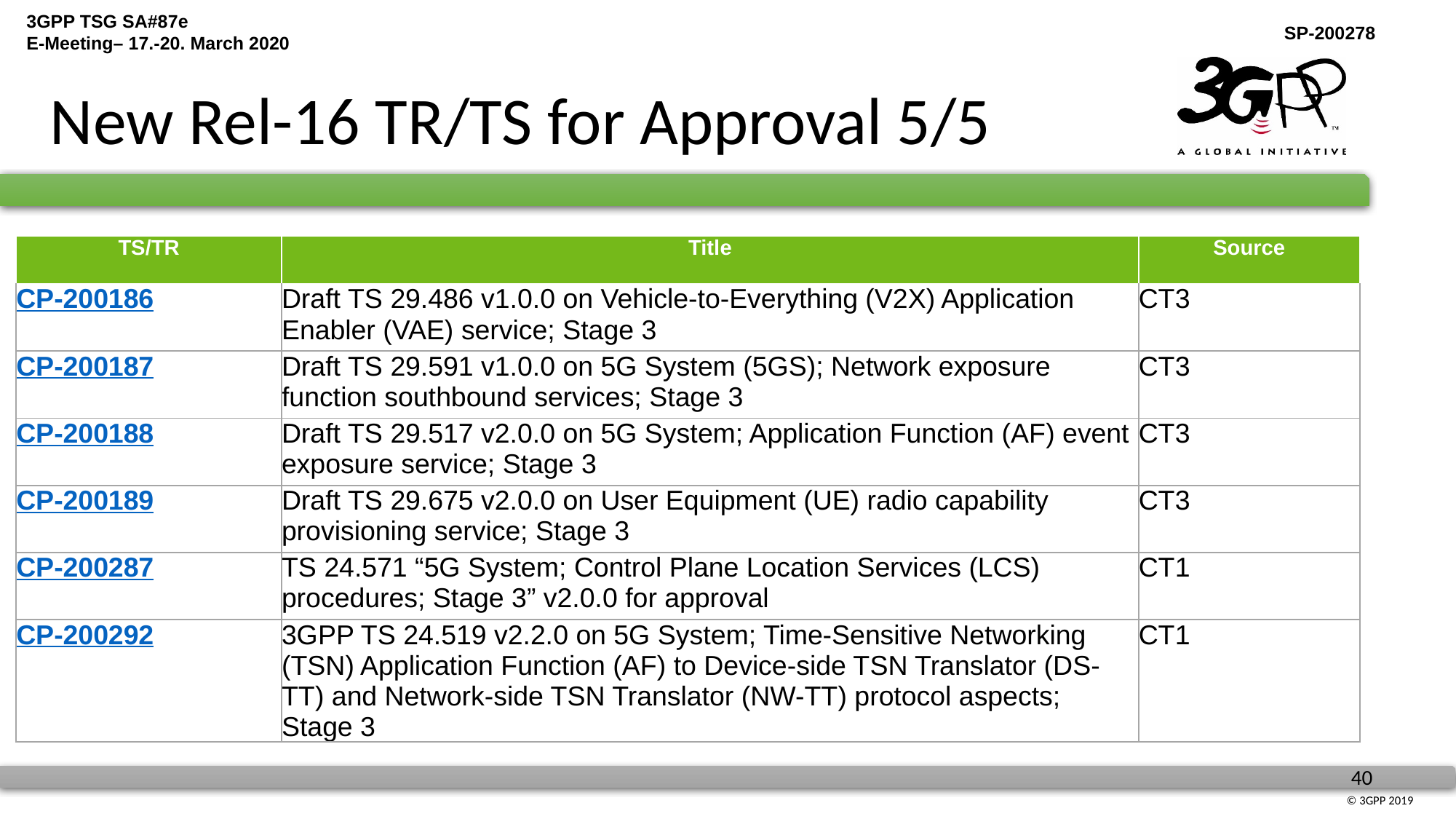

# New Rel-16 TR/TS for Approval 5/5
| TS/TR | Title | Source |
| --- | --- | --- |
| CP-200186 | Draft TS 29.486 v1.0.0 on Vehicle-to-Everything (V2X) Application Enabler (VAE) service; Stage 3 | CT3 |
| CP-200187 | Draft TS 29.591 v1.0.0 on 5G System (5GS); Network exposure function southbound services; Stage 3 | CT3 |
| CP-200188 | Draft TS 29.517 v2.0.0 on 5G System; Application Function (AF) event exposure service; Stage 3 | CT3 |
| CP-200189 | Draft TS 29.675 v2.0.0 on User Equipment (UE) radio capability provisioning service; Stage 3 | CT3 |
| CP-200287 | TS 24.571 “5G System; Control Plane Location Services (LCS) procedures; Stage 3” v2.0.0 for approval | CT1 |
| CP-200292 | 3GPP TS 24.519 v2.2.0 on 5G System; Time-Sensitive Networking (TSN) Application Function (AF) to Device-side TSN Translator (DS-TT) and Network-side TSN Translator (NW-TT) protocol aspects; Stage 3 | CT1 |